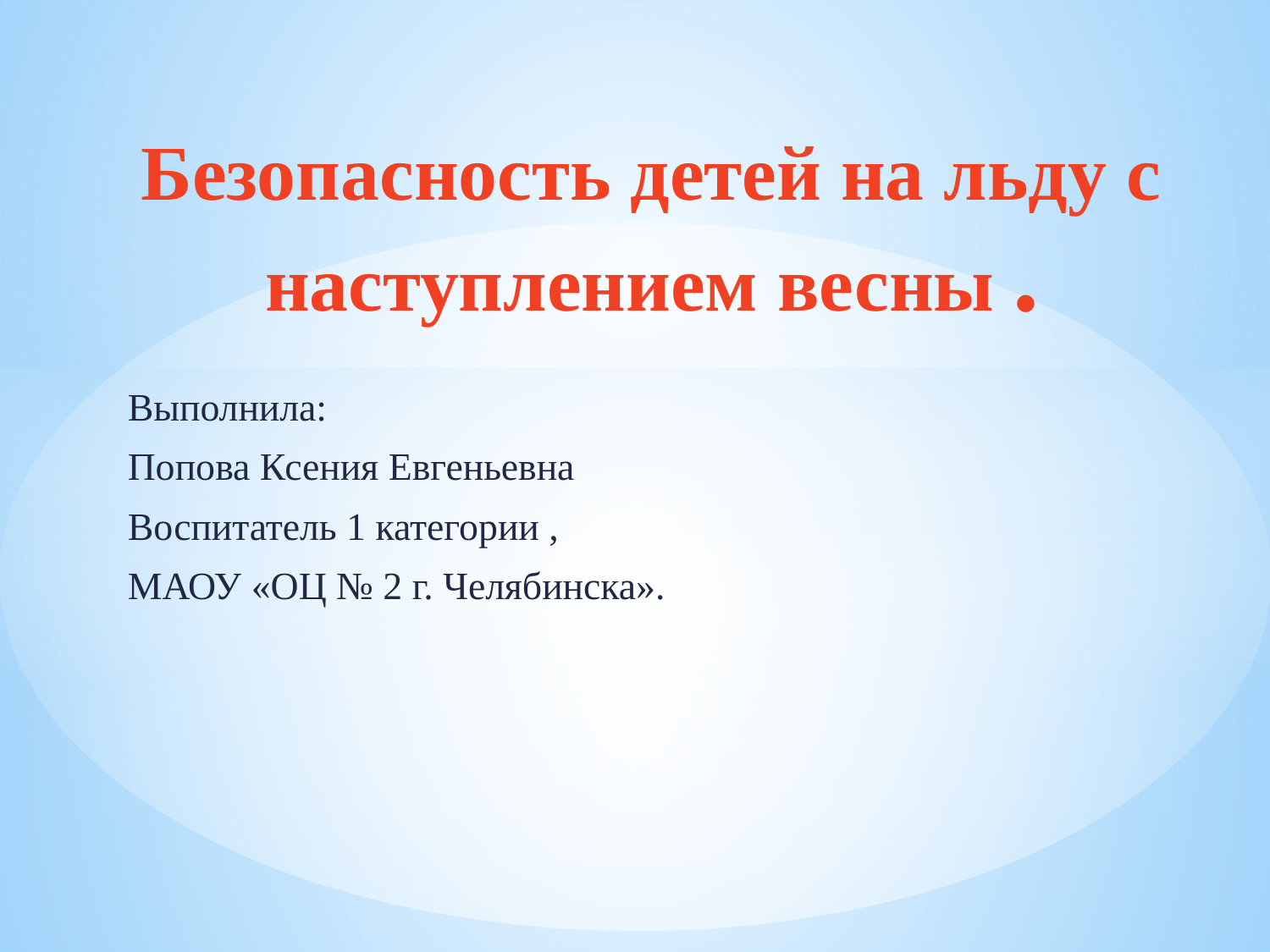

Безопасность детей на льду с наступлением весны .
Выполнила:
Попова Ксения Евгеньевна
Воспитатель 1 категории ,
МАОУ «ОЦ № 2 г. Челябинска».